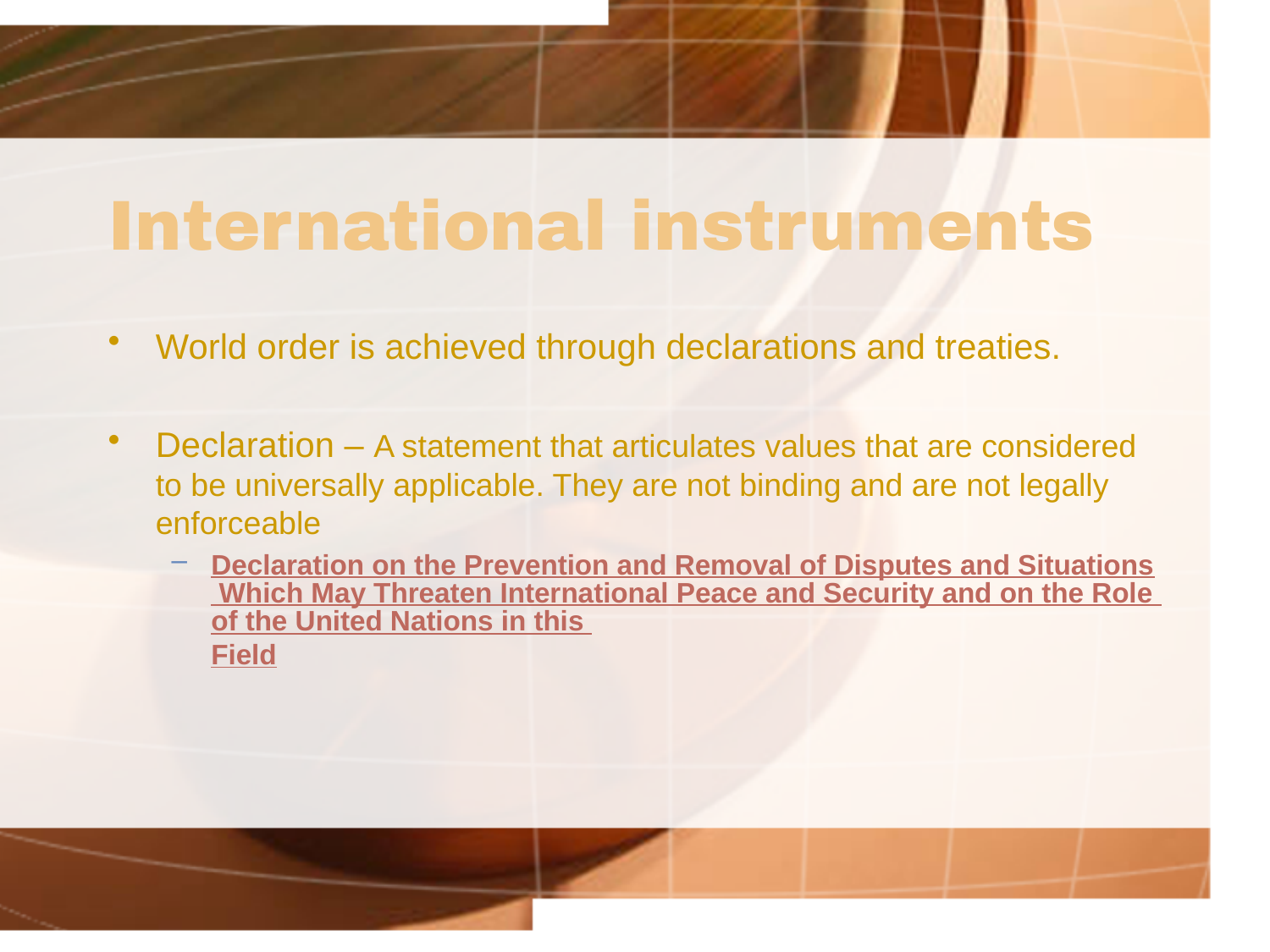

# International instruments
World order is achieved through declarations and treaties.

Declaration – A statement that articulates values that are considered to be universally applicable. They are not binding and are not legally enforceable
Declaration on the Prevention and Removal of Disputes and Situations Which May Threaten International Peace and Security and on the Role of the United Nations in this Field